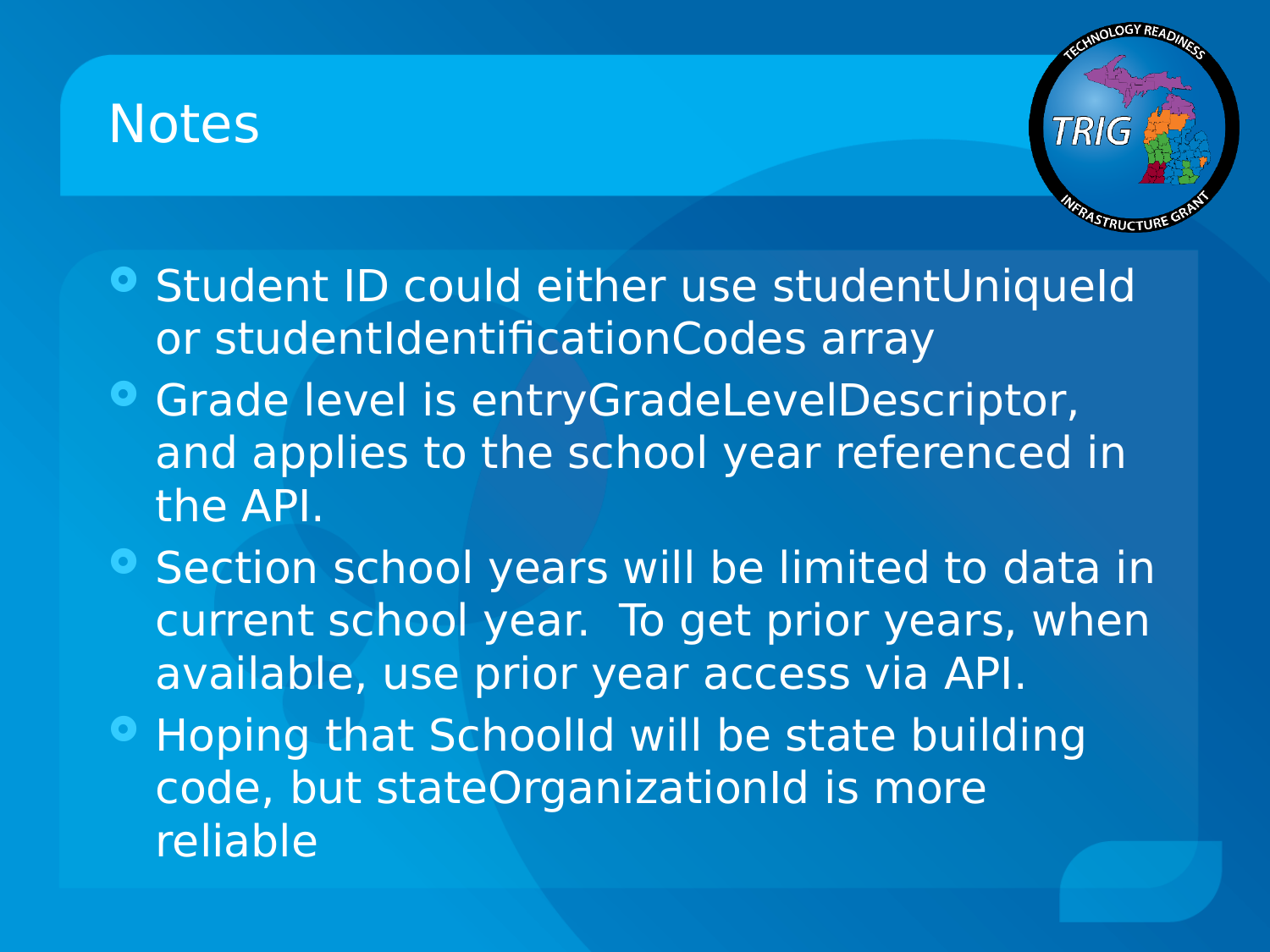

# Notes
Student ID could either use studentUniqueId or studentIdentificationCodes array
Grade level is entryGradeLevelDescriptor, and applies to the school year referenced in the API.
Section school years will be limited to data in current school year.  To get prior years, when available, use prior year access via API.
Hoping that SchoolId will be state building code, but stateOrganizationId is more reliable